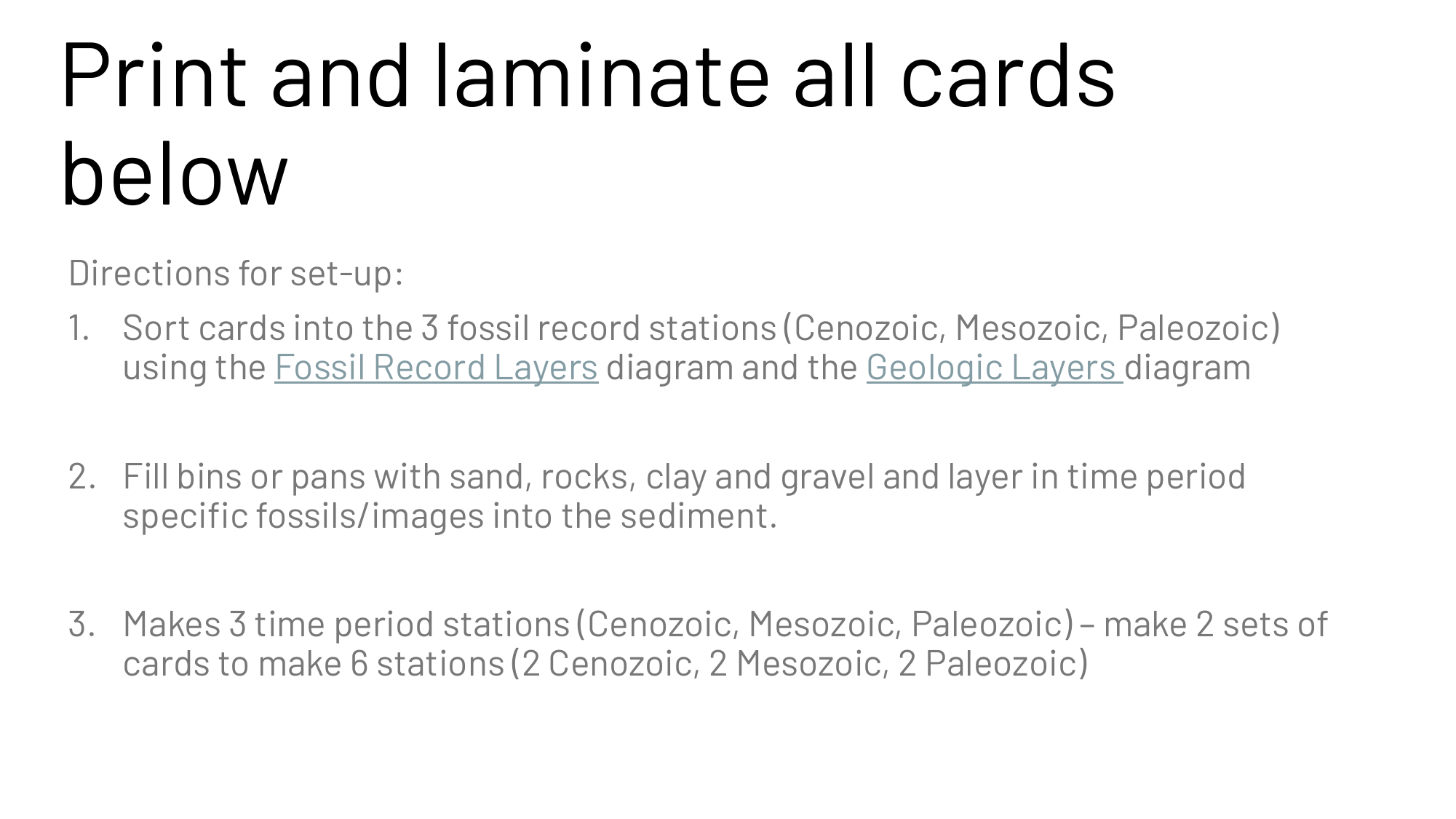

# Print and laminate all cards below
Directions for set-up:
Sort cards into the 3 fossil record stations (Cenozoic, Mesozoic, Paleozoic) using the Fossil Record Layers diagram and the Geologic Layers diagram

Fill bins or pans with sand, rocks, clay and gravel and layer in time period specific fossils/images into the sediment.

Makes 3 time period stations (Cenozoic, Mesozoic, Paleozoic) – make 2 sets of cards to make 6 stations (2 Cenozoic, 2 Mesozoic, 2 Paleozoic)